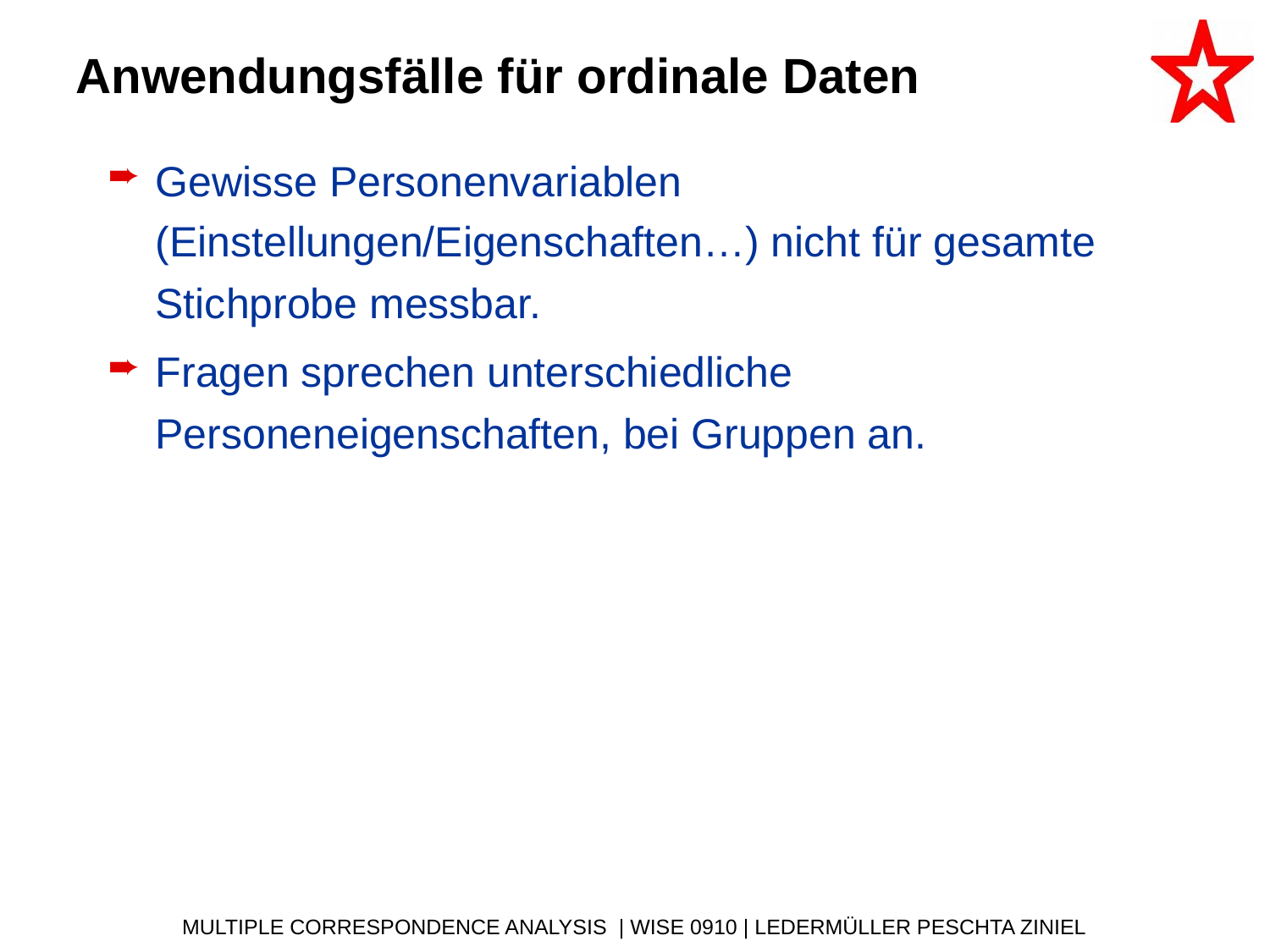

# Anwendungsfälle für ordinale Daten
Gewisse Personenvariablen (Einstellungen/Eigenschaften…) nicht für gesamte Stichprobe messbar.
Fragen sprechen unterschiedliche Personeneigenschaften, bei Gruppen an.